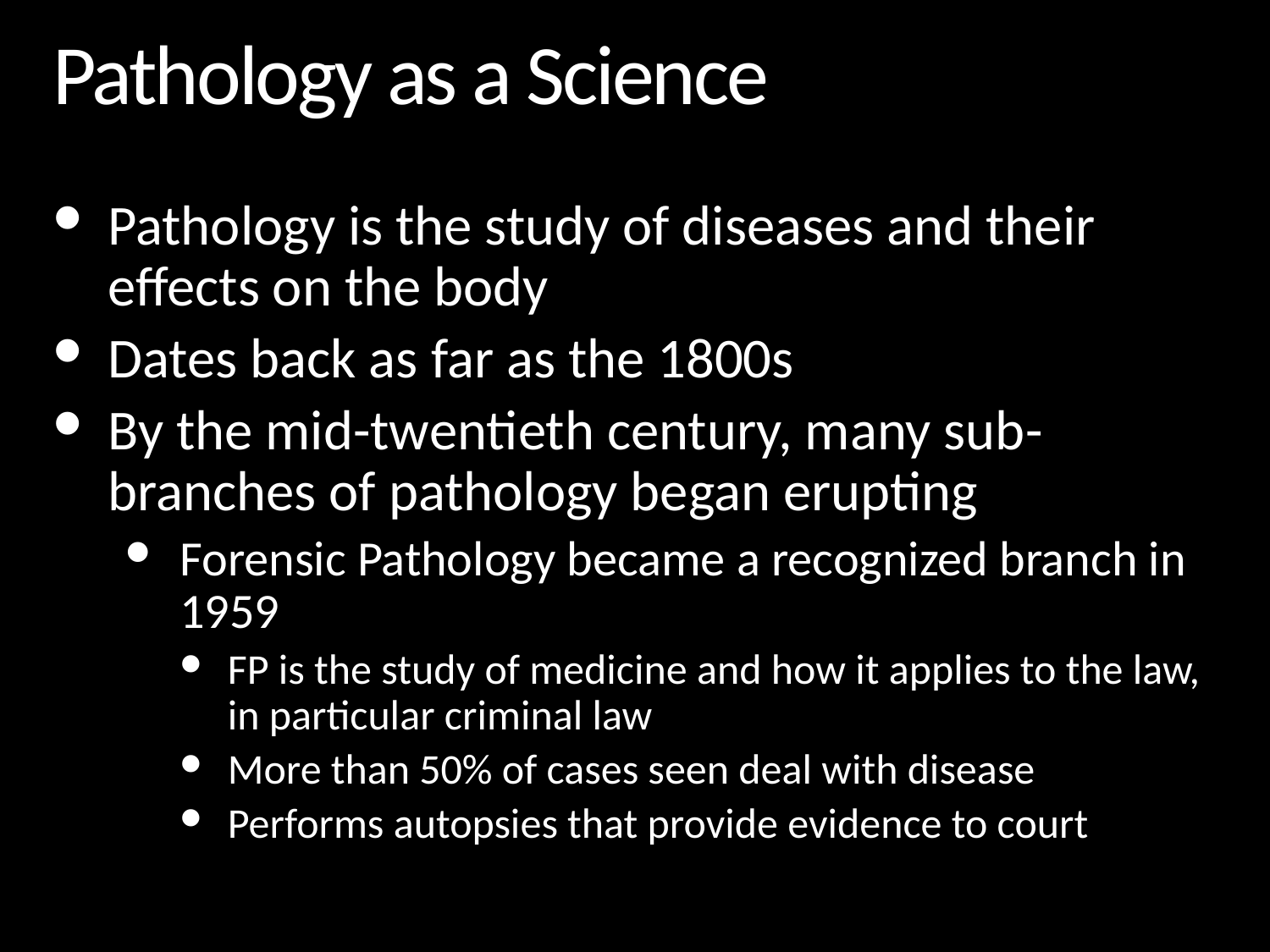

# Pathology as a Science
Pathology is the study of diseases and their effects on the body
Dates back as far as the 1800s
By the mid-twentieth century, many sub-branches of pathology began erupting
Forensic Pathology became a recognized branch in 1959
FP is the study of medicine and how it applies to the law, in particular criminal law
More than 50% of cases seen deal with disease
Performs autopsies that provide evidence to court